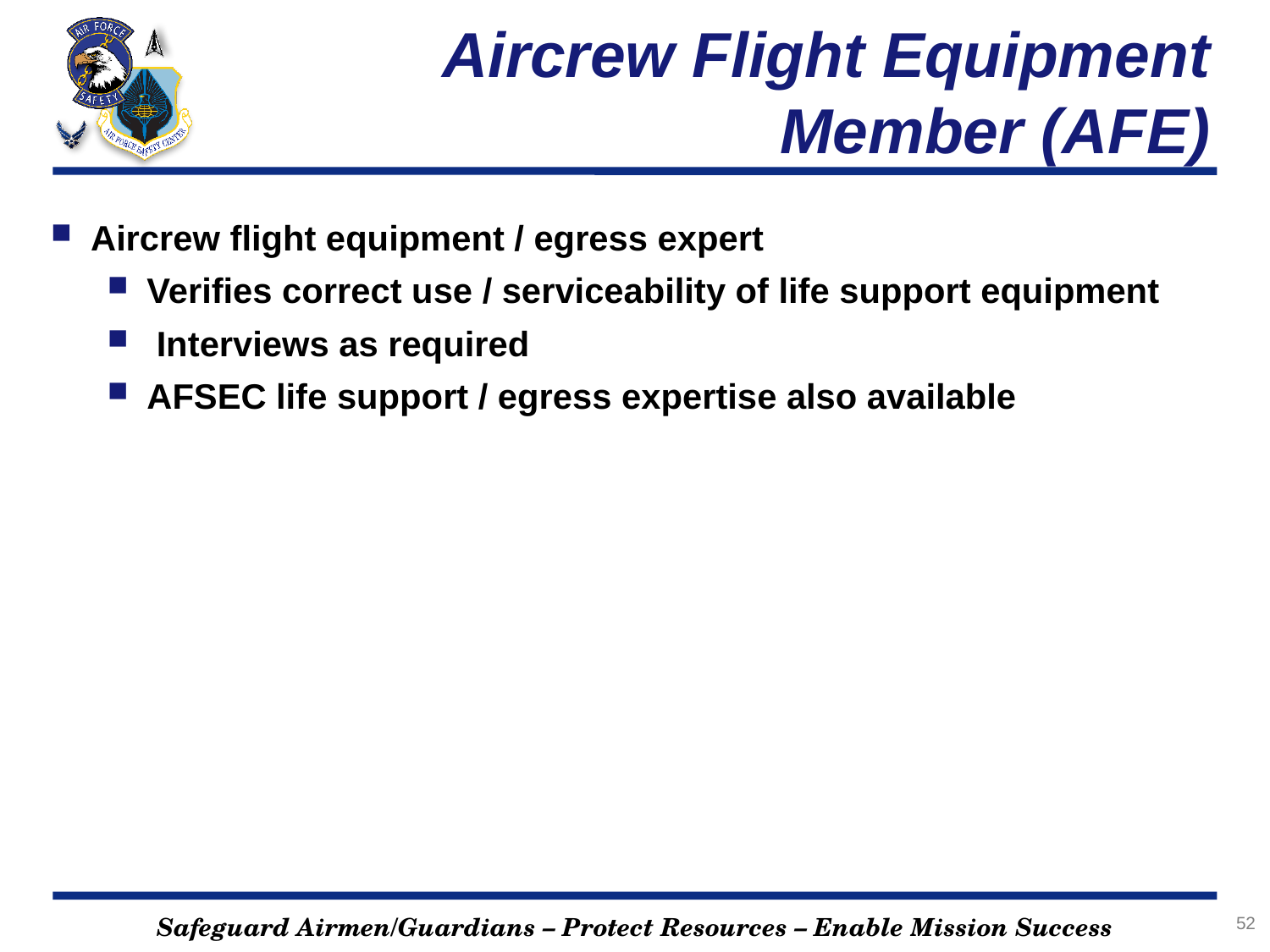

# Aircrew Flight Equipment Member (AFE)
Aircrew flight equipment / egress expert
Verifies correct use / serviceability of life support equipment
 Interviews as required
AFSEC life support / egress expertise also available
52